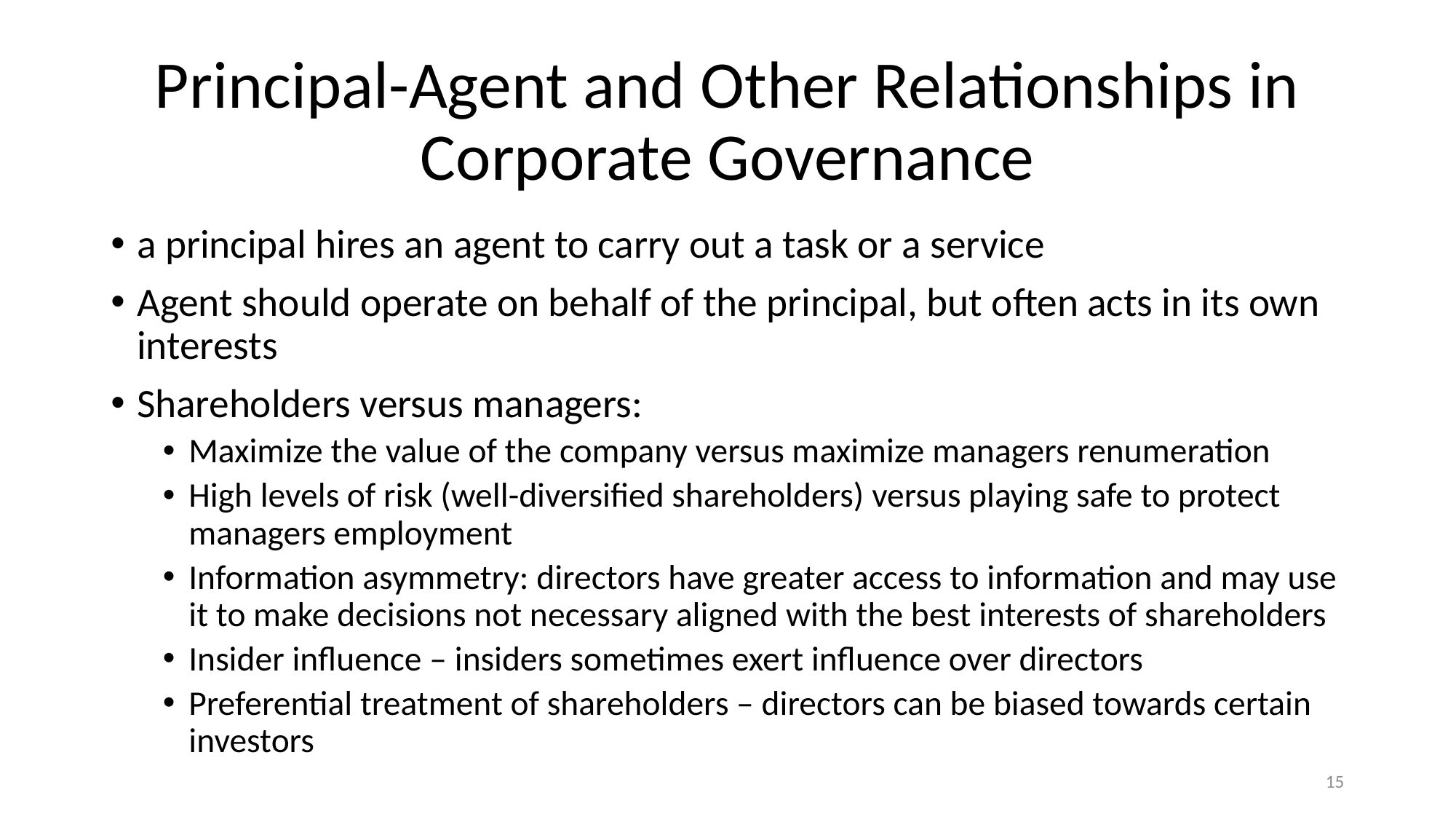

# Principal-Agent and Other Relationships in Corporate Governance
a principal hires an agent to carry out a task or a service
Agent should operate on behalf of the principal, but often acts in its own interests
Shareholders versus managers:
Maximize the value of the company versus maximize managers renumeration
High levels of risk (well-diversified shareholders) versus playing safe to protect managers employment
Information asymmetry: directors have greater access to information and may use it to make decisions not necessary aligned with the best interests of shareholders
Insider influence – insiders sometimes exert influence over directors
Preferential treatment of shareholders – directors can be biased towards certain investors
15